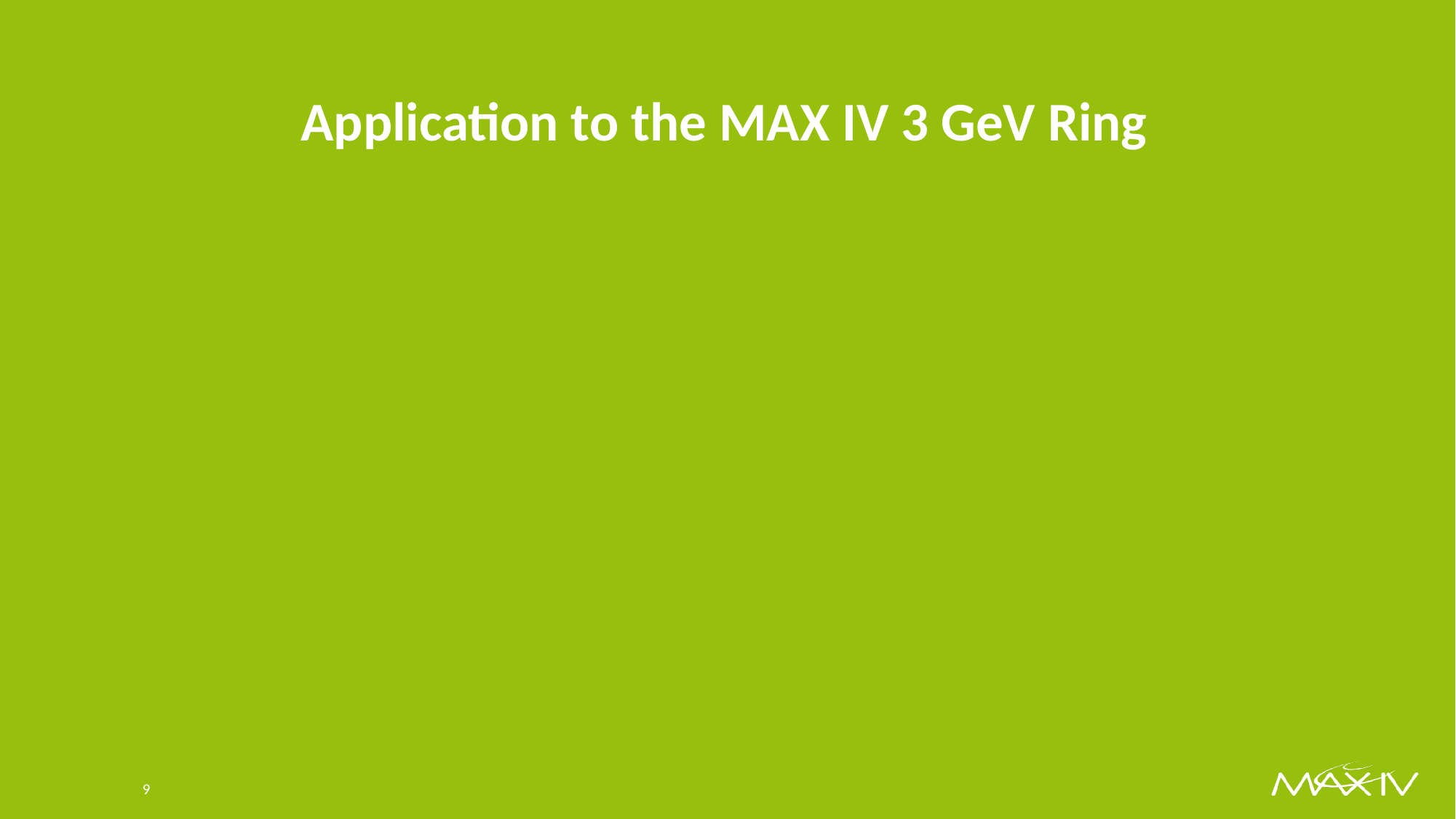

# Application to the MAX IV 3 GeV Ring
9